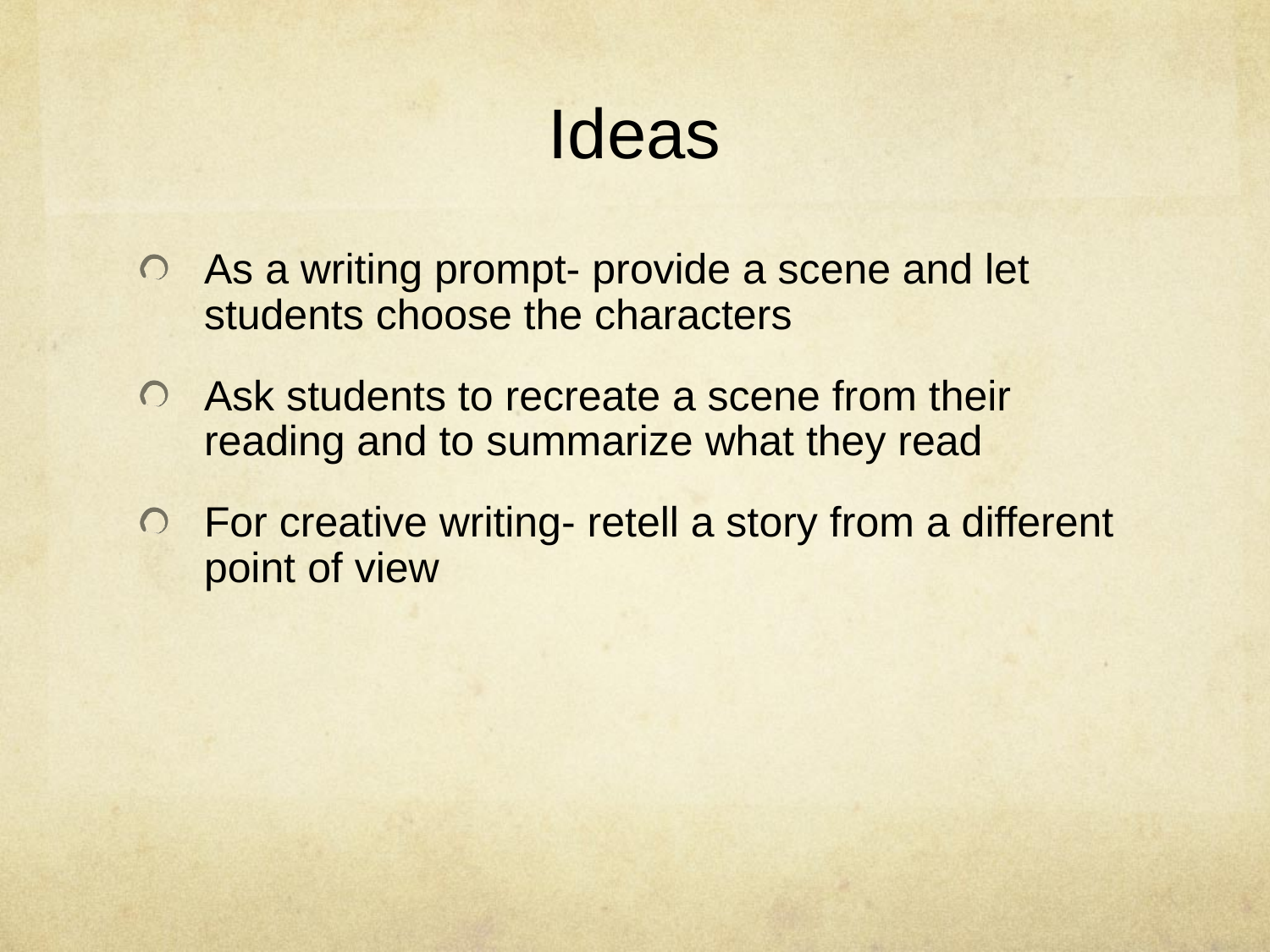

# Ideas
As a writing prompt- provide a scene and let students choose the characters
Ask students to recreate a scene from their reading and to summarize what they read
For creative writing- retell a story from a different point of view